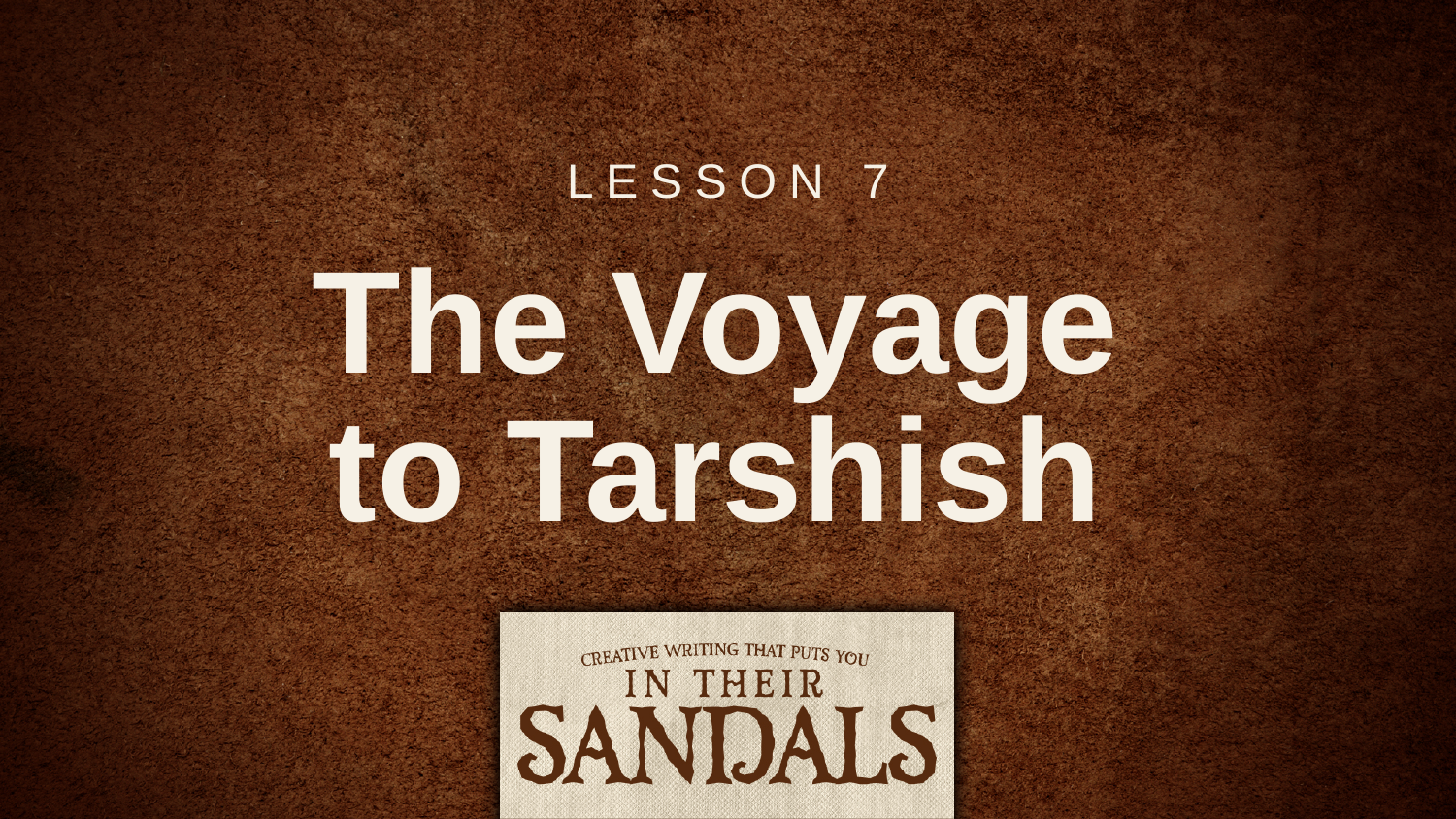

LESSON 7
# The Voyage to Tarshish